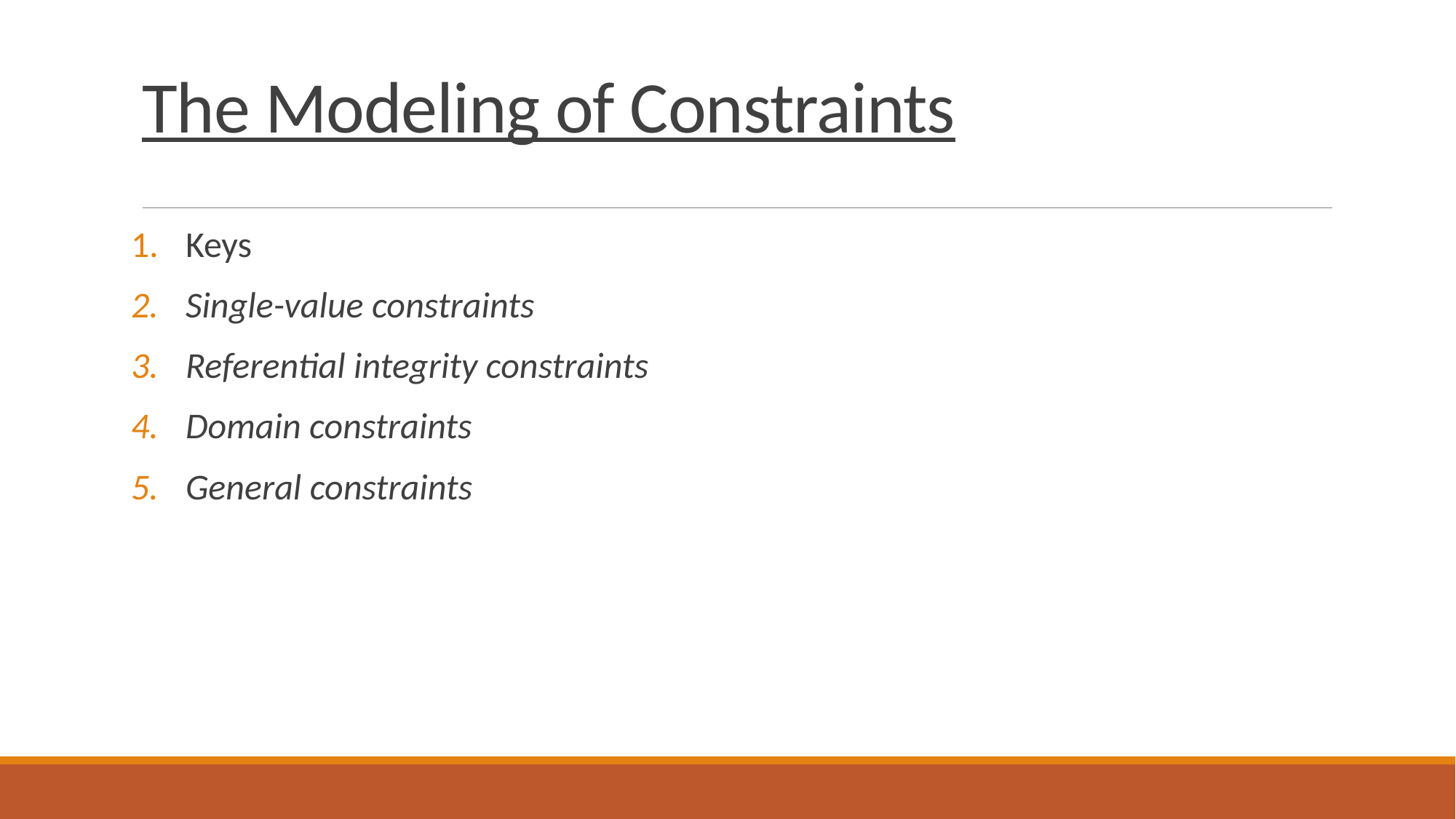

# The Modeling of Constraints
Keys
Single-value constraints
Referential integrity constraints
Domain constraints
General constraints